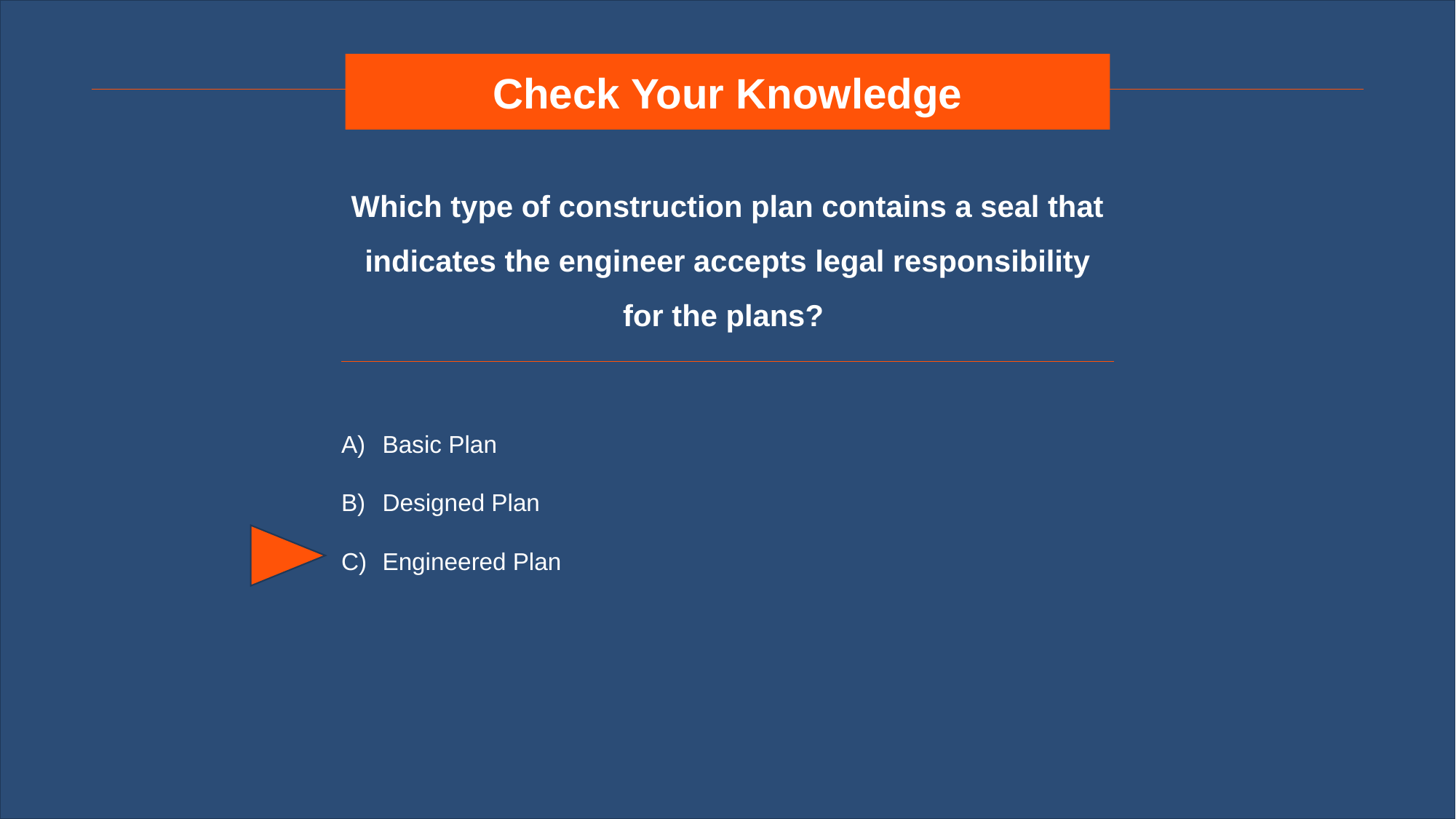

# Check Your Knowledge
Which type of construction plan contains a seal that indicates the engineer accepts legal responsibility for the plans?
Basic Plan
Designed Plan
Engineered Plan